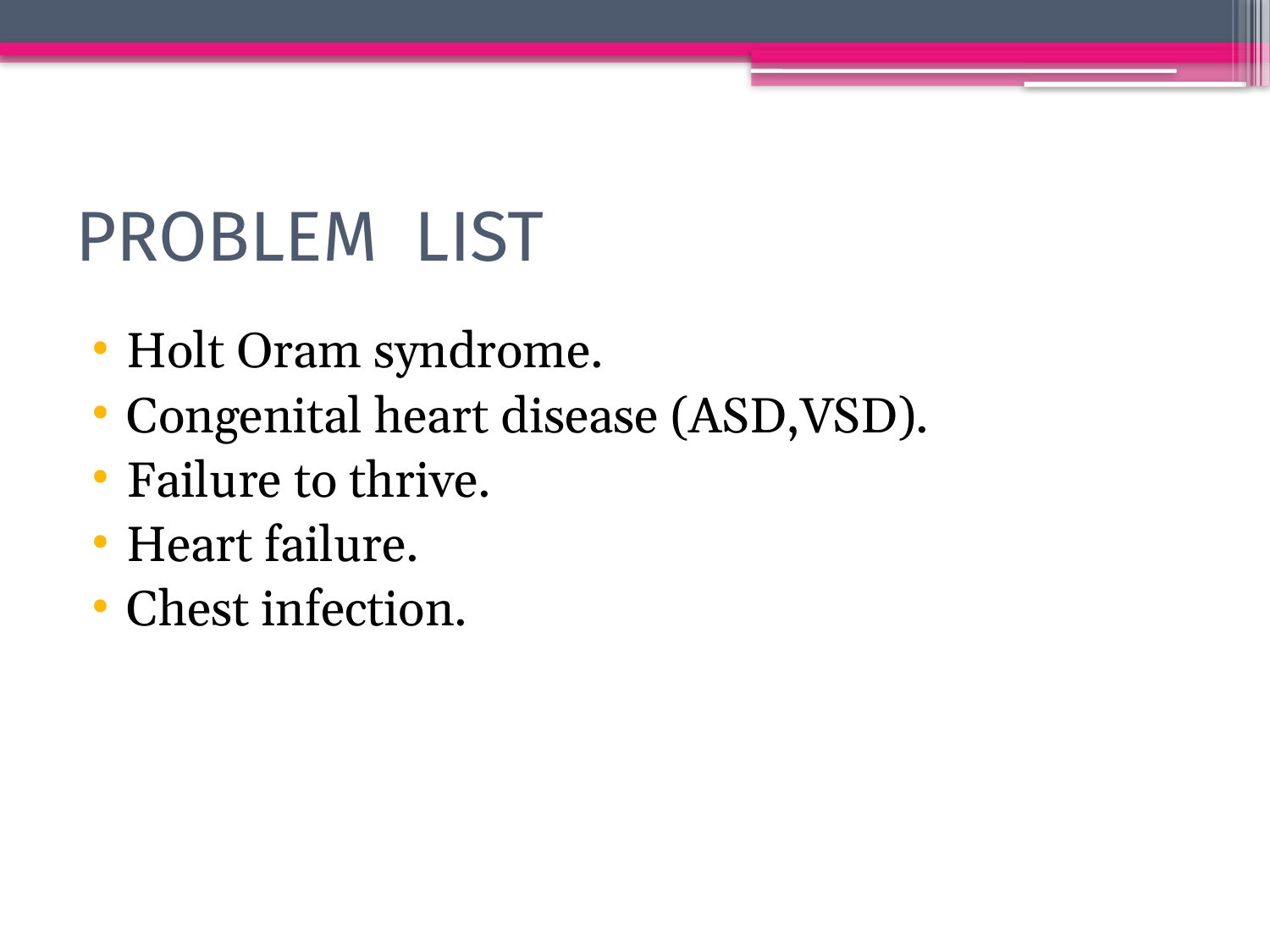

# PROBLEM  LIST
Holt Oram syndrome.
Congenital heart disease (ASD,VSD).
Failure to thrive.
Heart failure.
Chest infection.